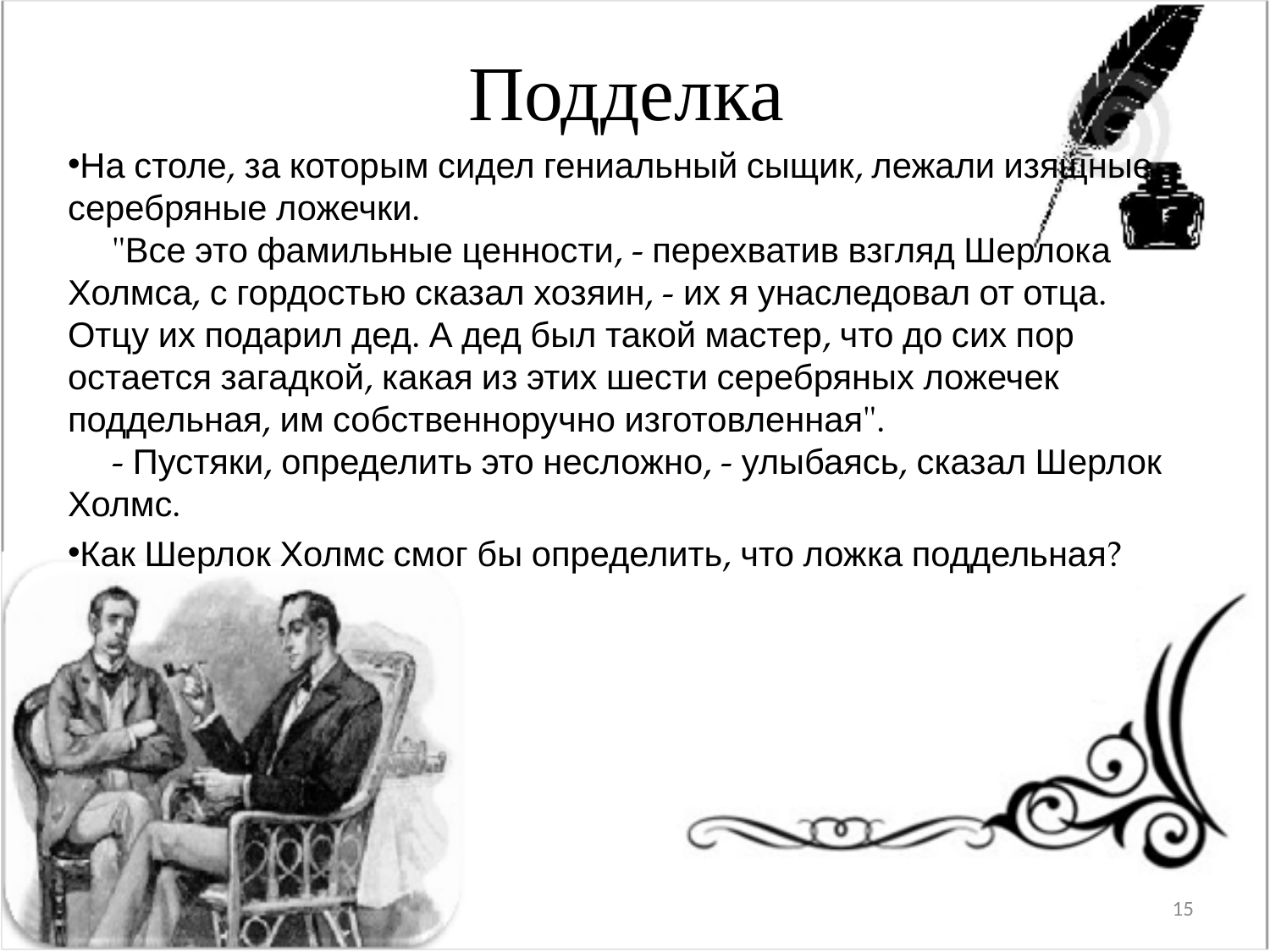

# Подделка
На столе, за которым сидел гениальный сыщик, лежали изящные серебряные ложечки.
     "Все это фамильные ценности, - перехватив взгляд Шерлока Холмса, с гордостью сказал хозяин, - их я унаследовал от отца. Отцу их подарил дед. А дед был такой мастер, что до сих пор остается загадкой, какая из этих шести серебряных ложечек поддельная, им собственноручно изготовленная".
     - Пустяки, определить это несложно, - улыбаясь, сказал Шерлок Холмс.
Как Шерлок Холмс смог бы определить, что ложка поддельная?

15